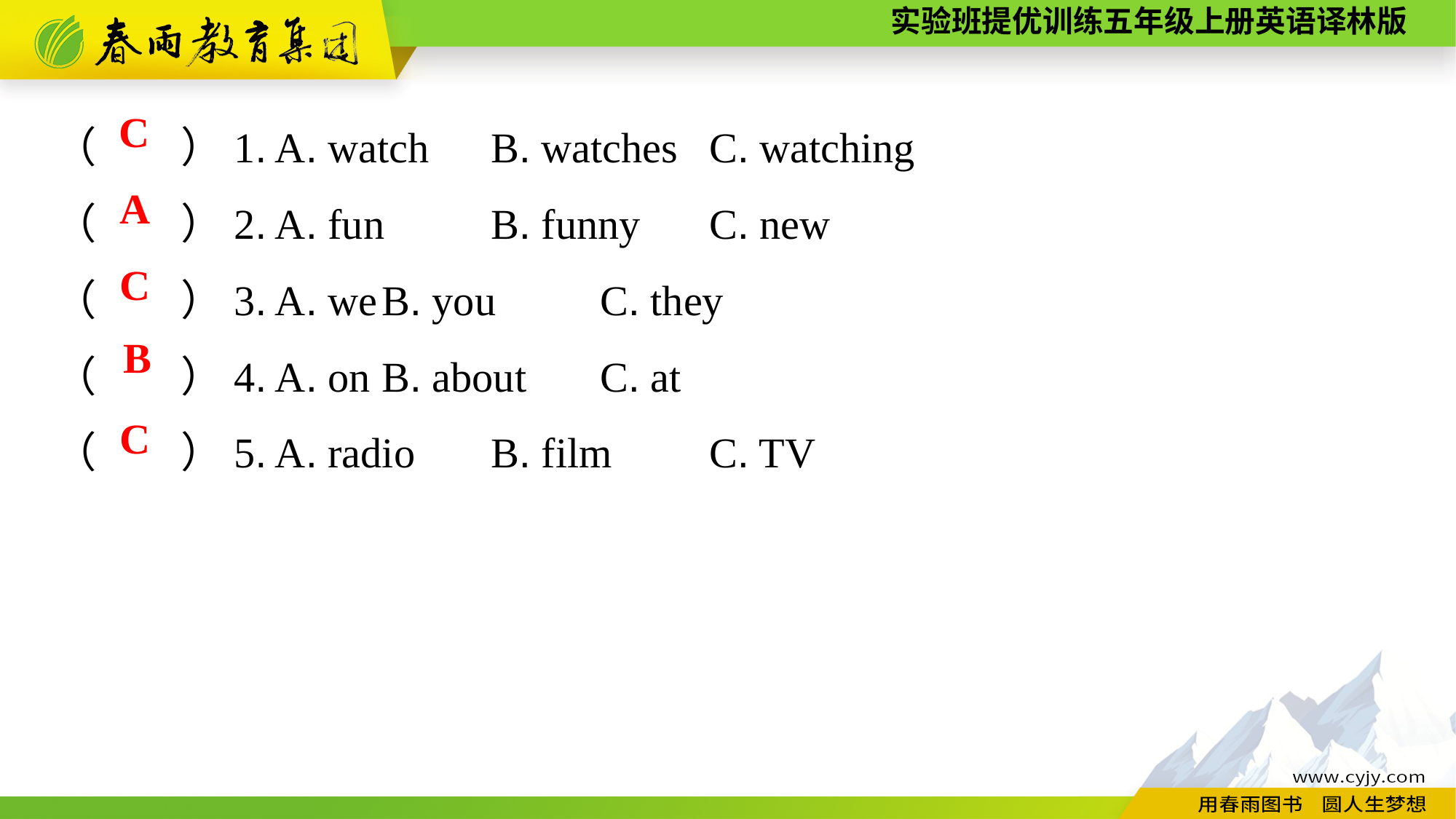

（　　）1. A. watch	B. watches	C. watching
（　　）2. A. fun	B. funny	C. new
（　　）3. A. we	B. you	C. they
（　　）4. A. on	B. about	C. at
（　　）5. A. radio	B. film	C. TV
C
A
C
B
C